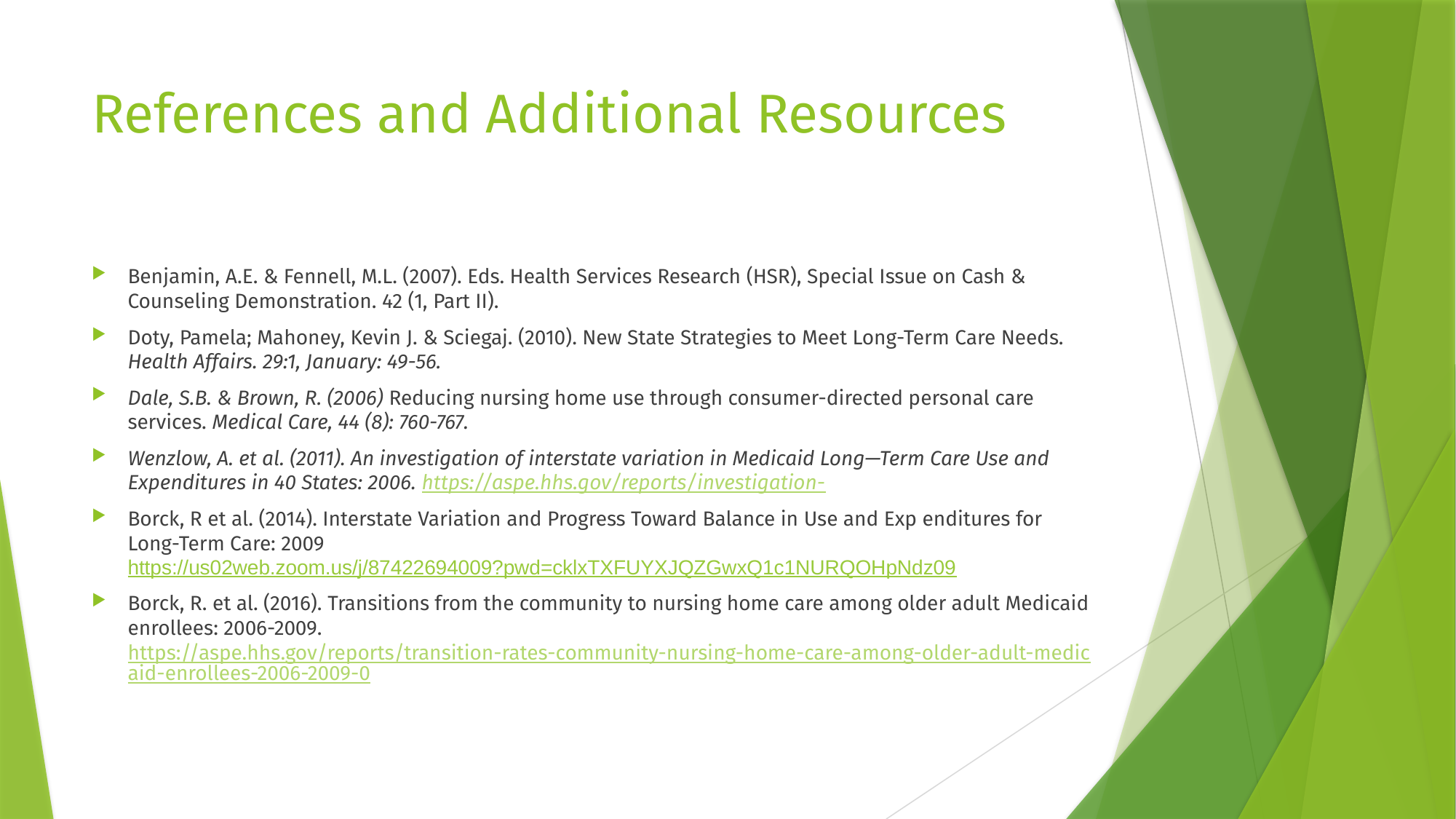

# References and Additional Resources
Benjamin, A.E. & Fennell, M.L. (2007). Eds. Health Services Research (HSR), Special Issue on Cash & Counseling Demonstration. 42 (1, Part II).
Doty, Pamela; Mahoney, Kevin J. & Sciegaj. (2010). New State Strategies to Meet Long-Term Care Needs. Health Affairs. 29:1, January: 49-56.
Dale, S.B. & Brown, R. (2006) Reducing nursing home use through consumer-directed personal care services. Medical Care, 44 (8): 760-767.
Wenzlow, A. et al. (2011). An investigation of interstate variation in Medicaid Long—Term Care Use and Expenditures in 40 States: 2006. https://aspe.hhs.gov/reports/investigation-
Borck, R et al. (2014). Interstate Variation and Progress Toward Balance in Use and Exp enditures for Long-Term Care: 2009 https://us02web.zoom.us/j/87422694009?pwd=cklxTXFUYXJQZGwxQ1c1NURQOHpNdz09
Borck, R. et al. (2016). Transitions from the community to nursing home care among older adult Medicaid enrollees: 2006-2009. https://aspe.hhs.gov/reports/transition-rates-community-nursing-home-care-among-older-adult-medicaid-enrollees-2006-2009-0